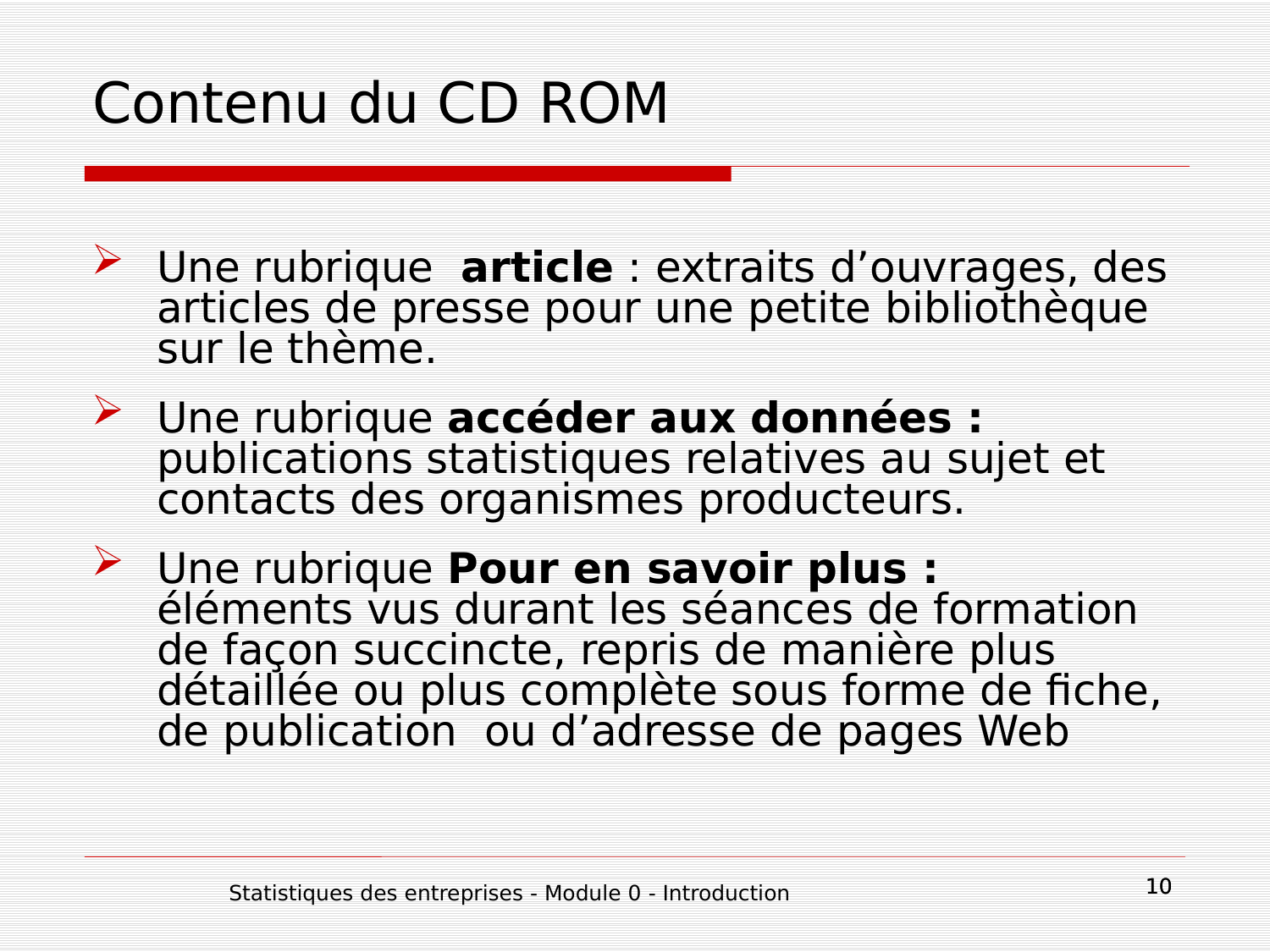

# Contenu du CD ROM
Une rubrique  article : extraits d’ouvrages, des articles de presse pour une petite bibliothèque sur le thème.

Une rubrique accéder aux données : publications statistiques relatives au sujet et contacts des organismes producteurs.

Une rubrique Pour en savoir plus :   éléments vus durant les séances de formation de façon succincte, repris de manière plus détaillée ou plus complète sous forme de fiche, de publication  ou d’adresse de pages Web

10
10
Statistiques des entreprises - Module 0 - Introduction